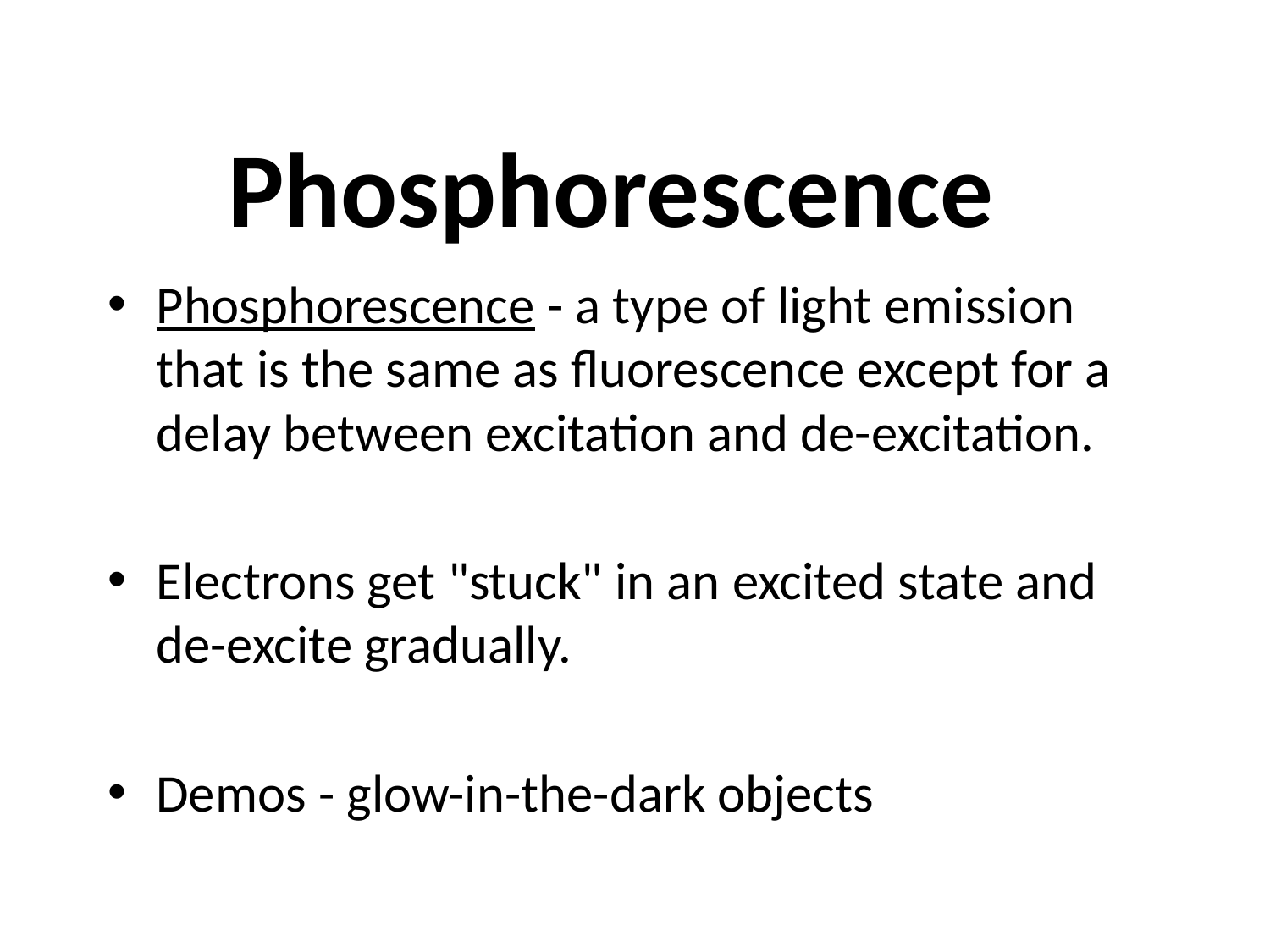

# Phosphorescence
Phosphorescence - a type of light emission that is the same as fluorescence except for a delay between excitation and de-excitation.

Electrons get "stuck" in an excited state and de-excite gradually.

Demos - glow-in-the-dark objects